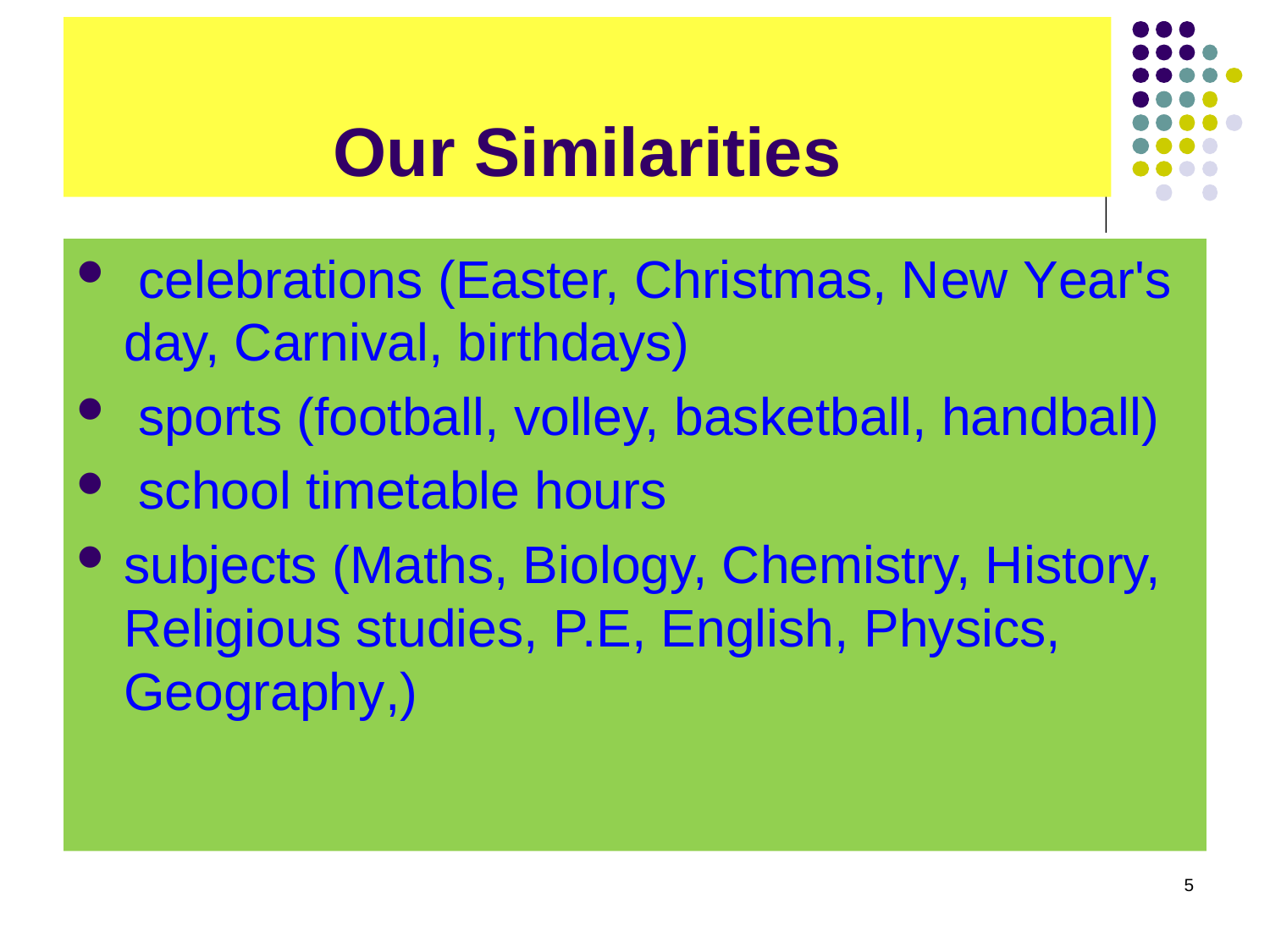

# Our Similarities
 celebrations (Easter, Christmas, New Year's day, Carnival, birthdays)
 sports (football, volley, basketball, handball)
 school timetable hours
subjects (Maths, Biology, Chemistry, History, Religious studies, P.E, English, Physics, Geography,)
5